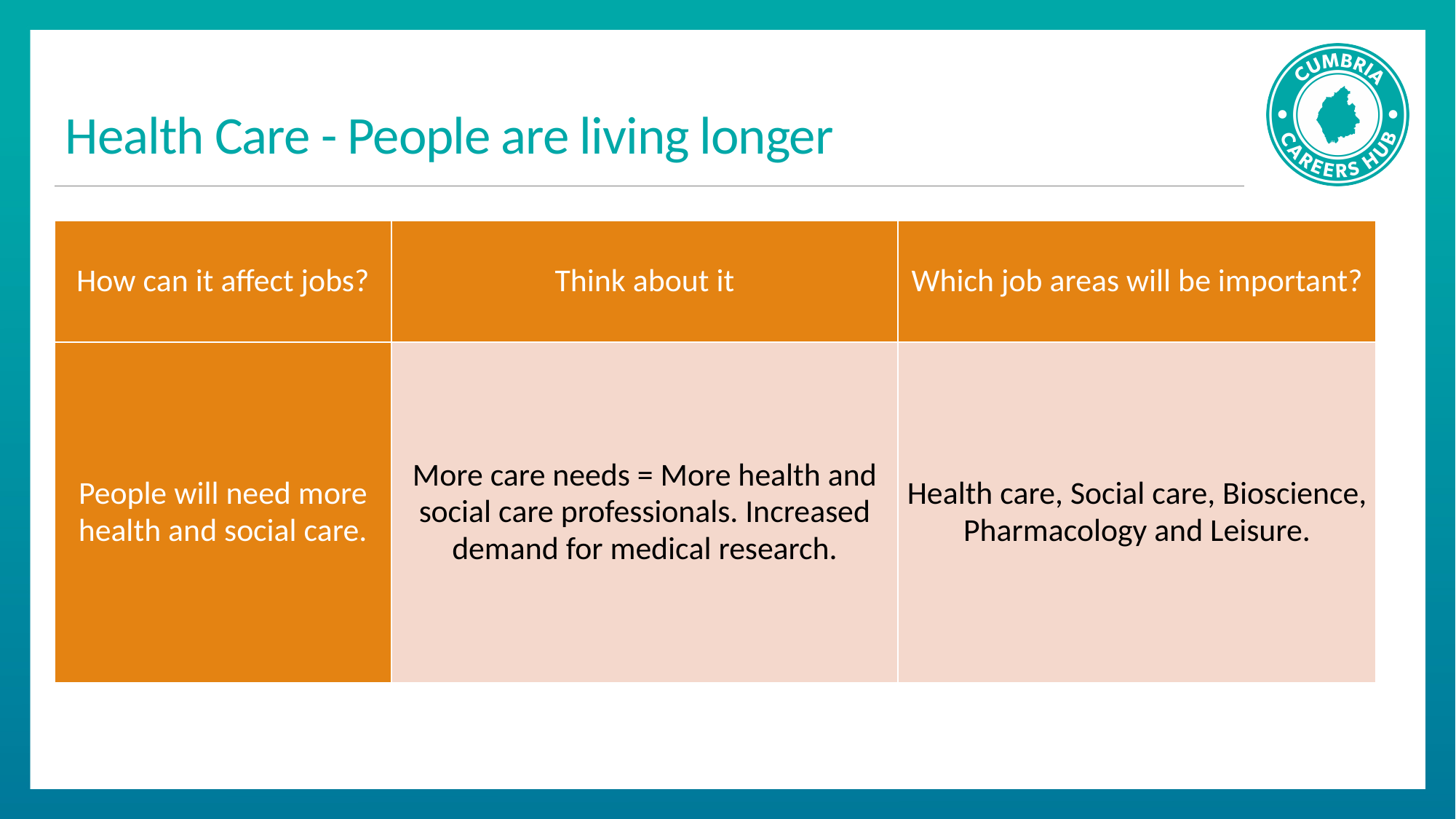

# Health Care - People are living longer
| How can it affect jobs? | Think about it | Which job areas will be important? |
| --- | --- | --- |
| People will need more health and social care. | More care needs = More health and social care professionals. Increased demand for medical research. | Health care, Social care, Bioscience, Pharmacology and Leisure. |